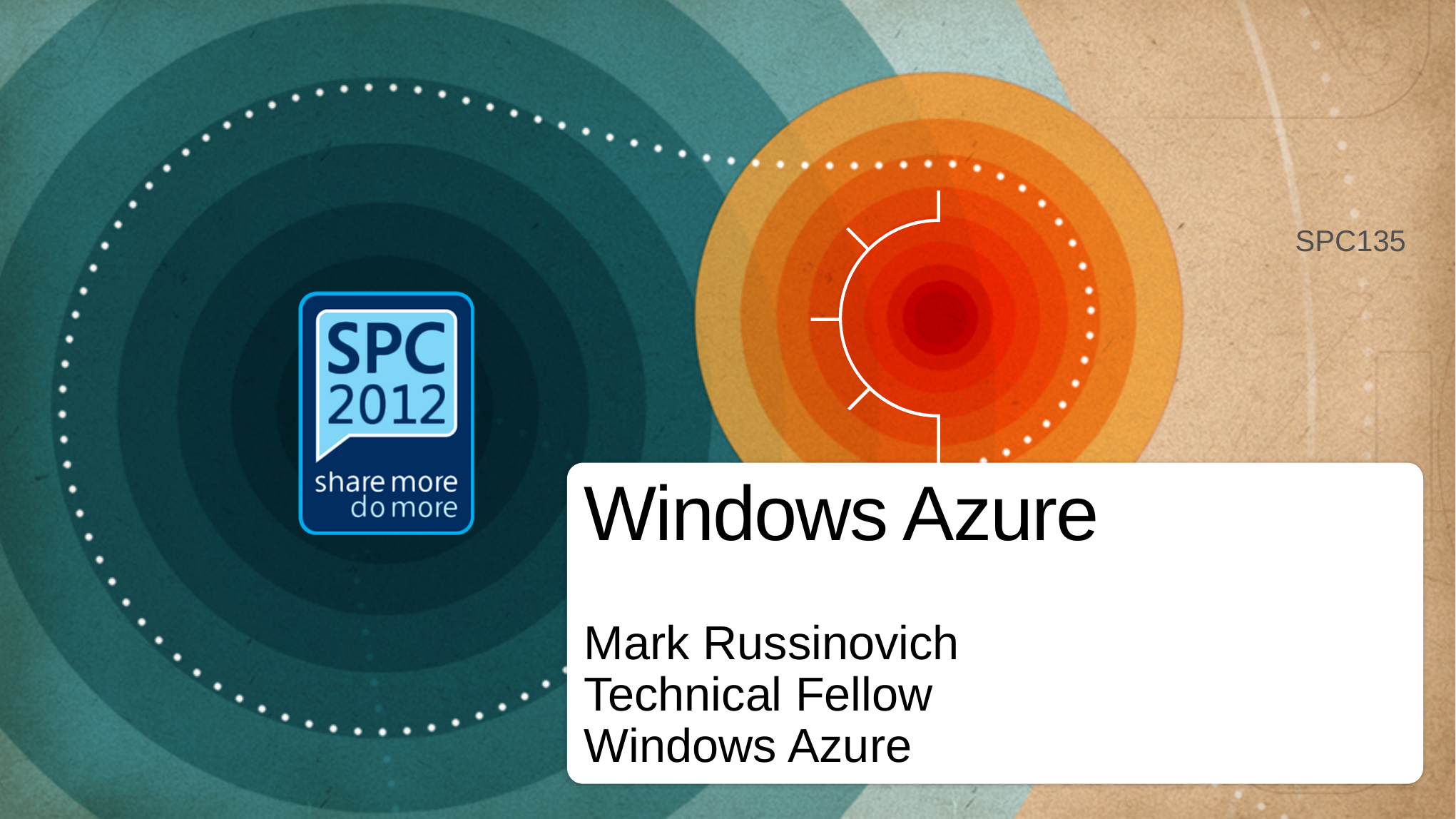

SPC135
# Windows Azure
Mark Russinovich
Technical Fellow
Windows Azure